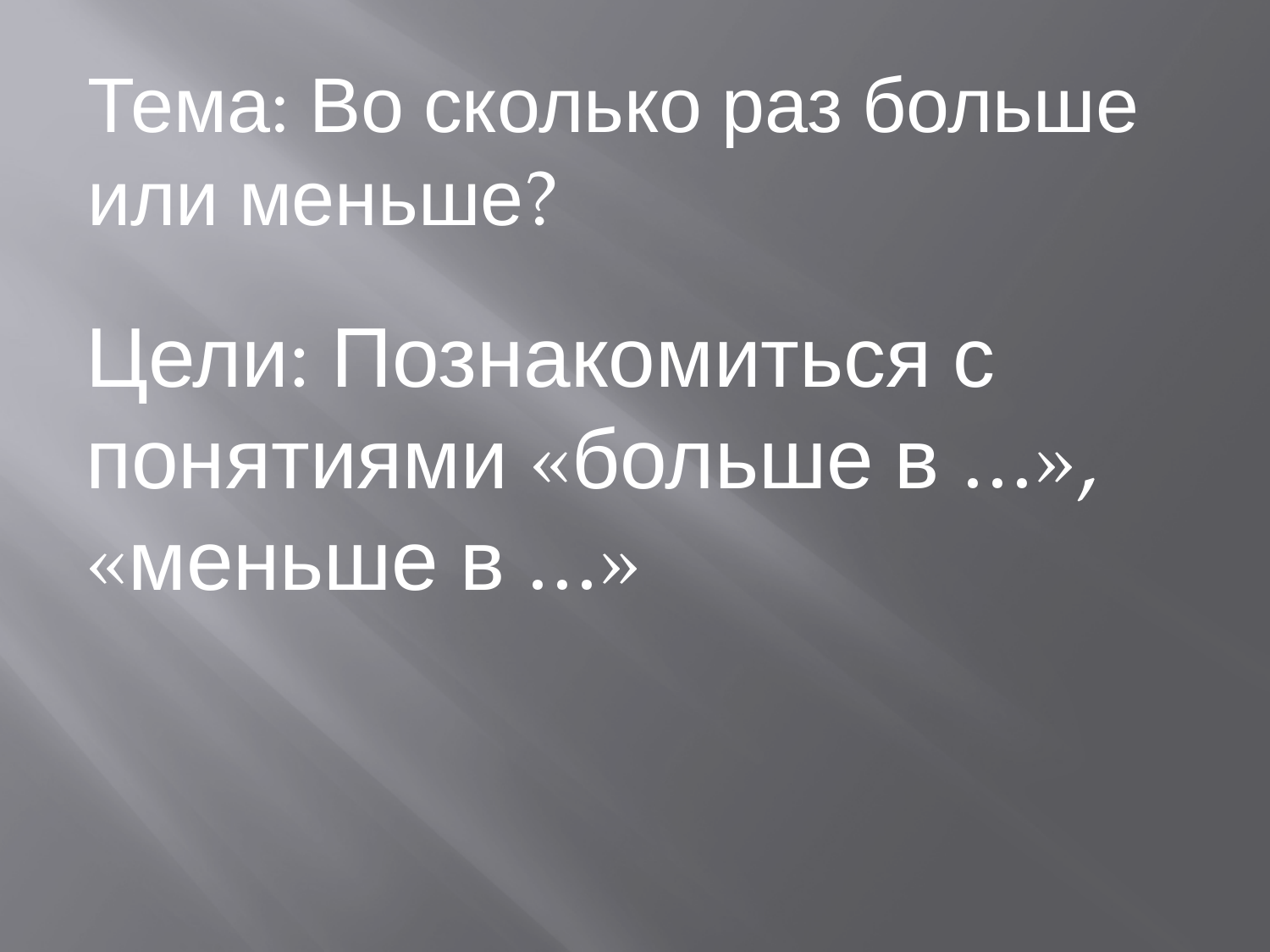

Тема: Во сколько раз больше или меньше?
Цели: Познакомиться с понятиями «больше в …», «меньше в …»